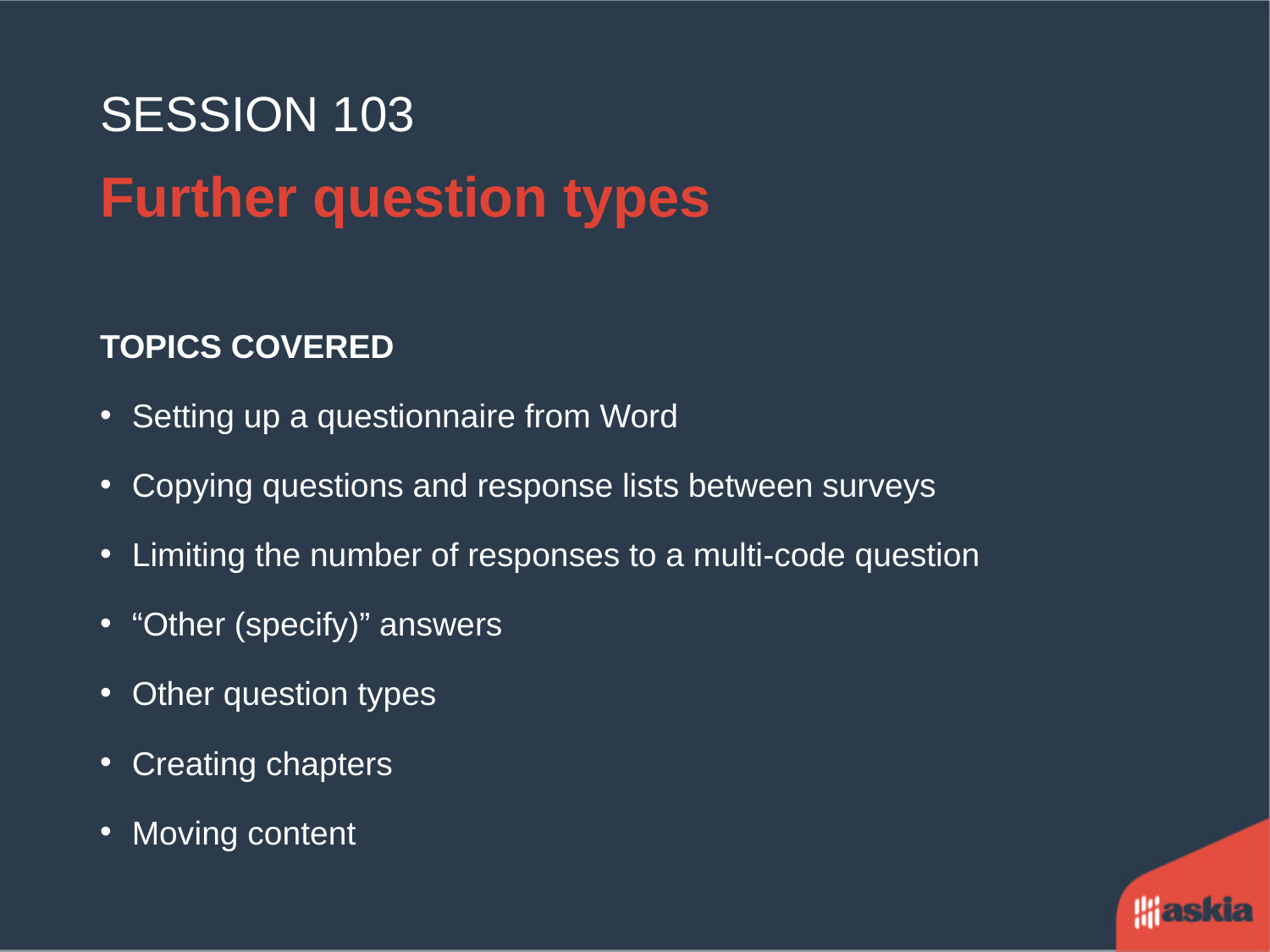

# Session 103
Further question types

TOPICS COVERED
Setting up a questionnaire from Word
Copying questions and response lists between surveys
Limiting the number of responses to a multi-code question
“Other (specify)” answers
Other question types
Creating chapters
Moving content